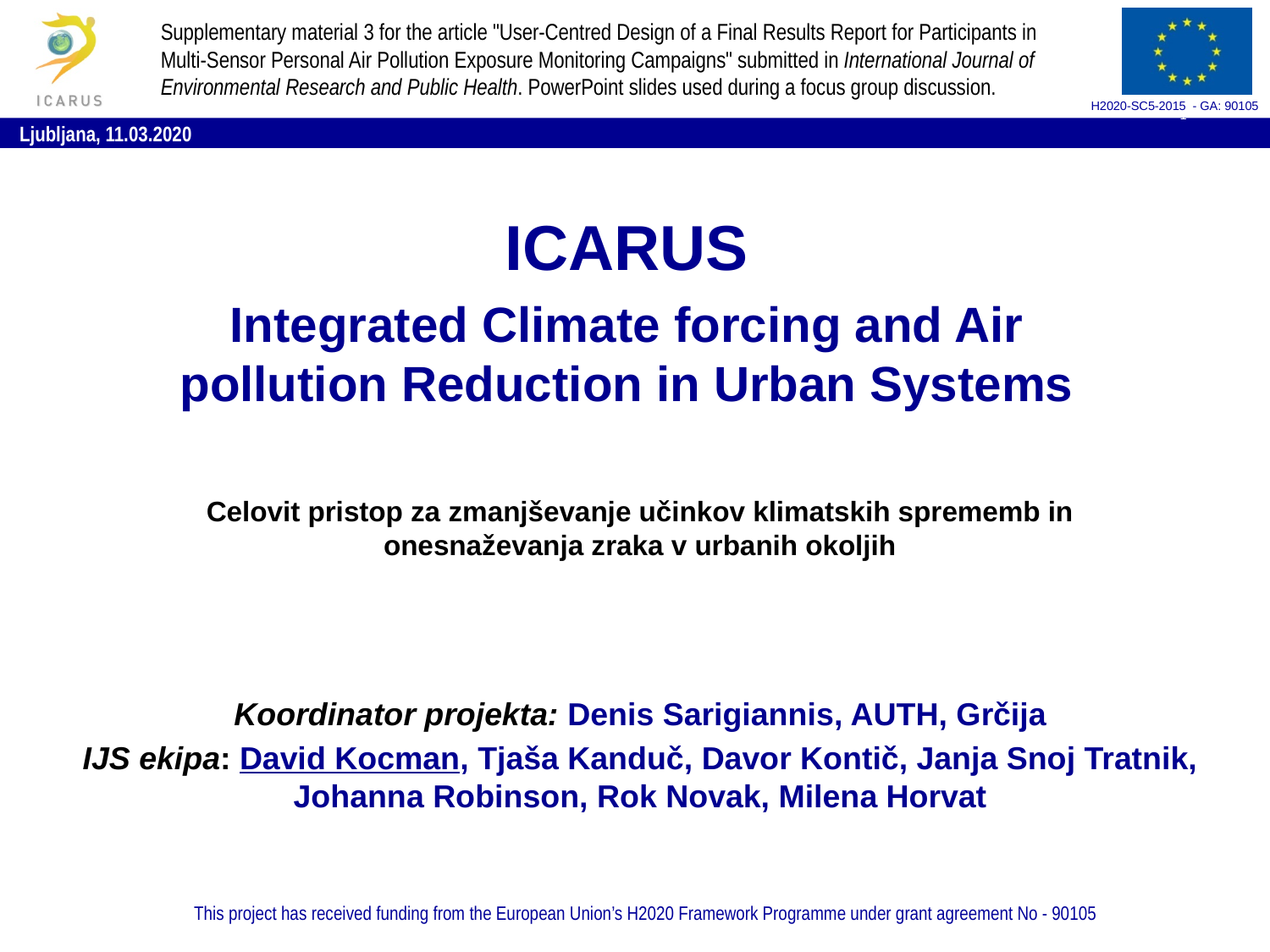

Supplementary material 3 for the article "User-Centred Design of a Final Results Report for Participants in Multi-Sensor Personal Air Pollution Exposure Monitoring Campaigns" submitted in International Journal of Environmental Research and Public Health. PowerPoint slides used during a focus group discussion.

ICARUS
Integrated Climate forcing and Air pollution Reduction in Urban Systems
Celovit pristop za zmanjševanje učinkov klimatskih sprememb in onesnaževanja zraka v urbanih okoljih
Koordinator projekta: Denis Sarigiannis, AUTH, Grčija
IJS ekipa: David Kocman, Tjaša Kanduč, Davor Kontič, Janja Snoj Tratnik, Johanna Robinson, Rok Novak, Milena Horvat